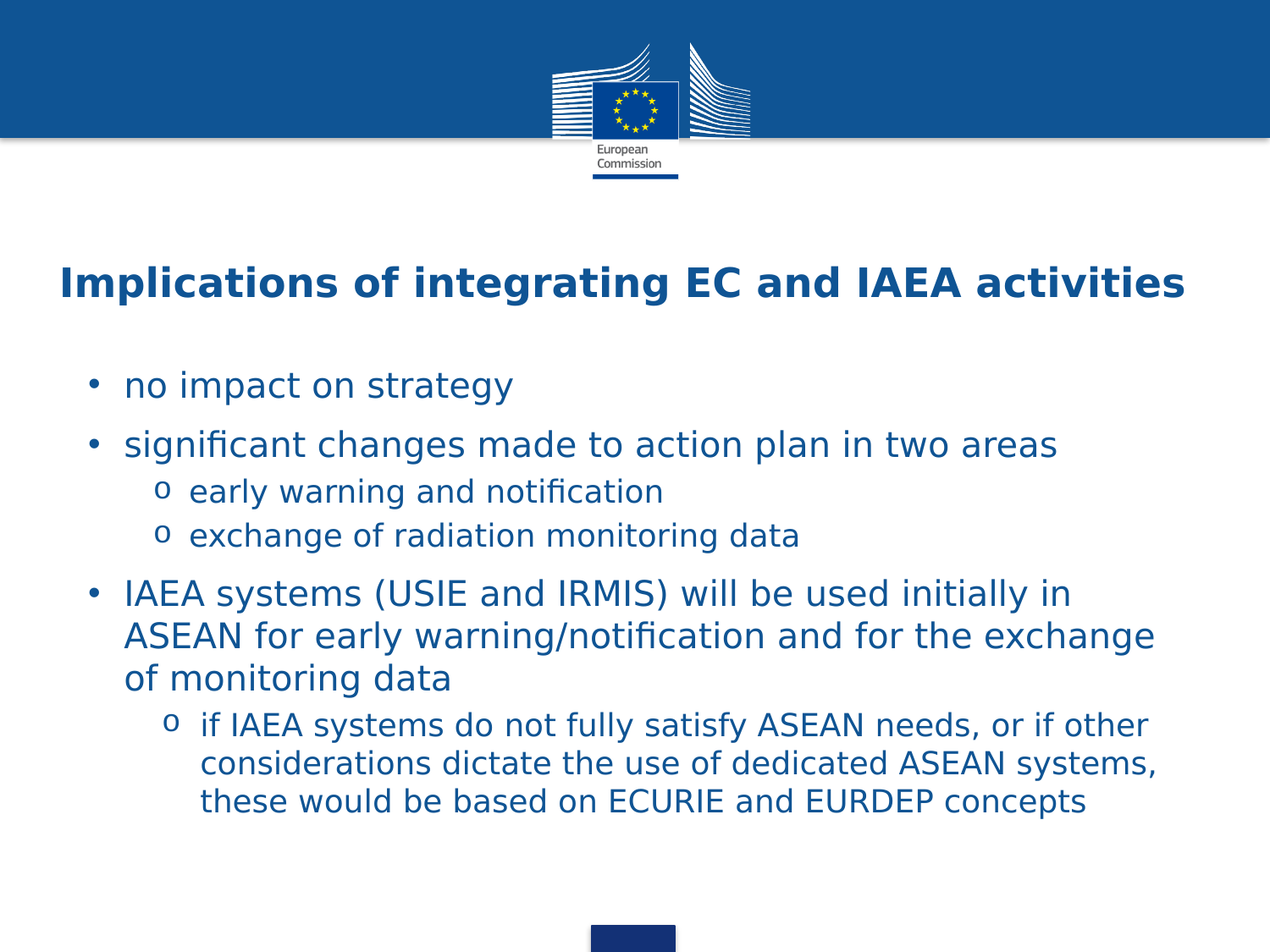

# Implications of integrating EC and IAEA activities
no impact on strategy
significant changes made to action plan in two areas
early warning and notification
exchange of radiation monitoring data
IAEA systems (USIE and IRMIS) will be used initially in ASEAN for early warning/notification and for the exchange of monitoring data
if IAEA systems do not fully satisfy ASEAN needs, or if other considerations dictate the use of dedicated ASEAN systems, these would be based on ECURIE and EURDEP concepts